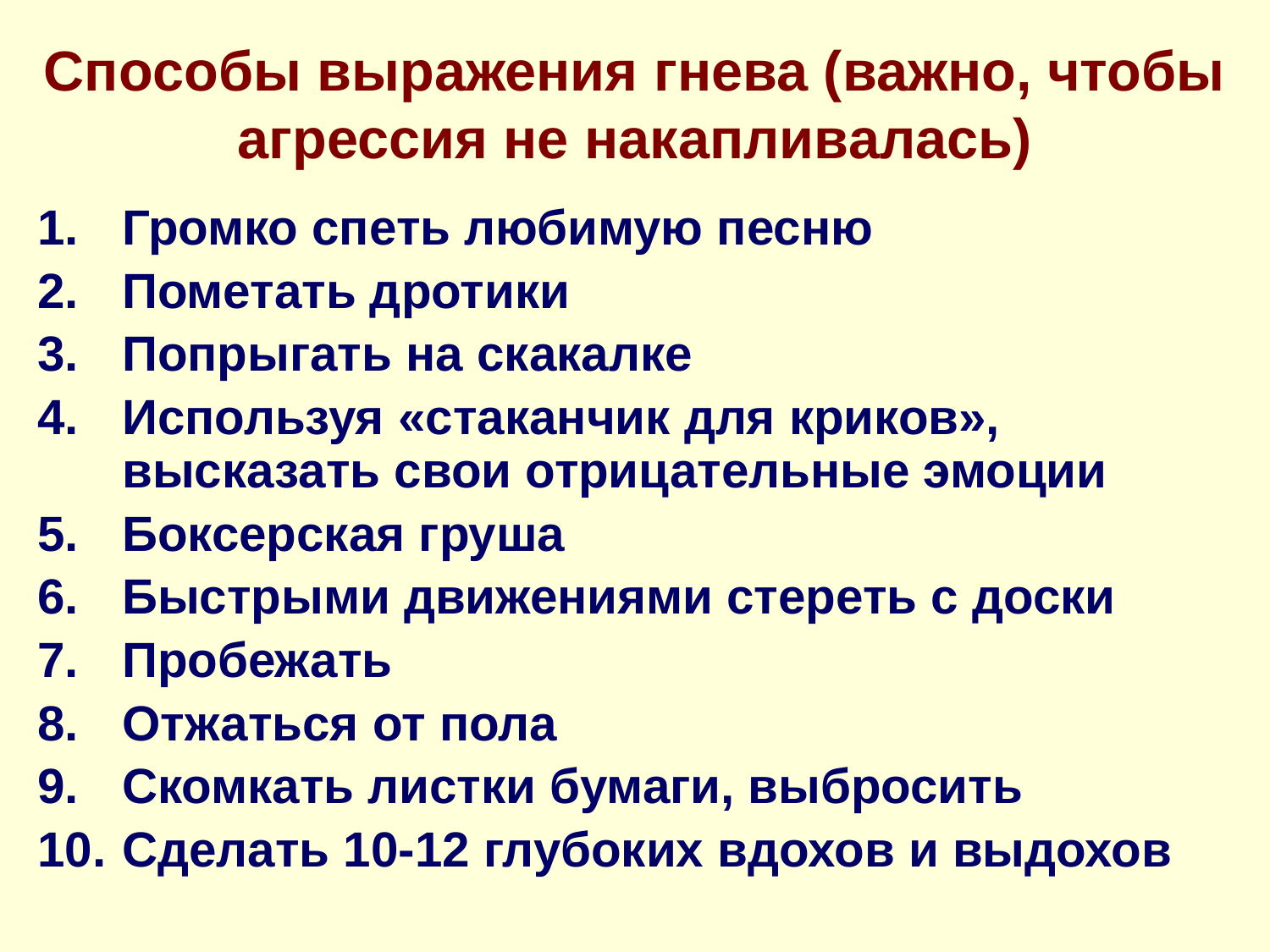

# Способы выражения гнева (важно, чтобы агрессия не накапливалась)
Громко спеть любимую песню
Пометать дротики
Попрыгать на скакалке
Используя «стаканчик для криков», высказать свои отрицательные эмоции
Боксерская груша
Быстрыми движениями стереть с доски
Пробежать
Отжаться от пола
Скомкать листки бумаги, выбросить
Сделать 10-12 глубоких вдохов и выдохов